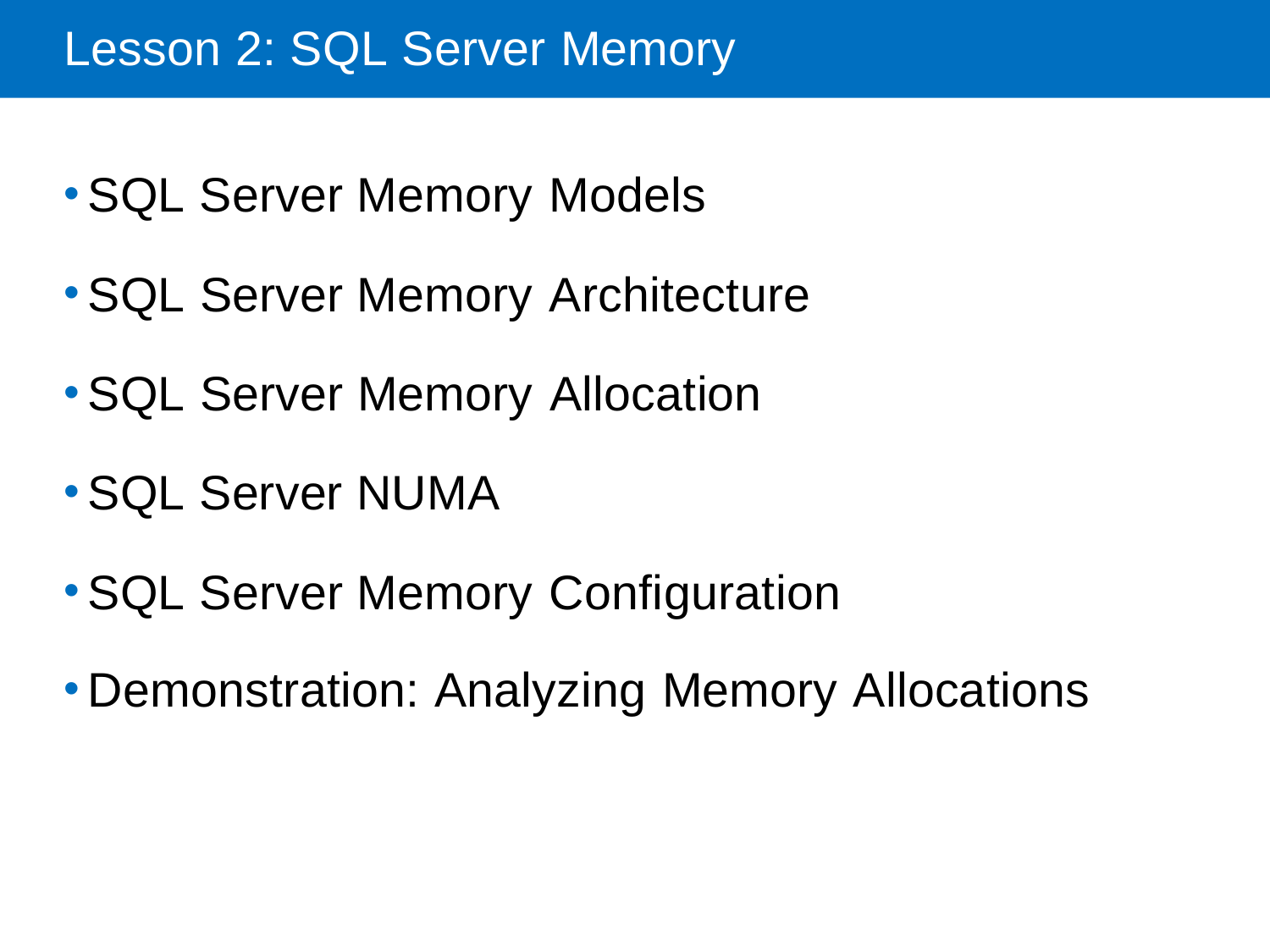

Lesson 2: SQL Server Memory

SQL Server Memory Models
SQL Server Memory Architecture
SQL Server Memory Allocation
SQL Server NUMA
SQL Server Memory Configuration
Demonstration: Analyzing Memory Allocations